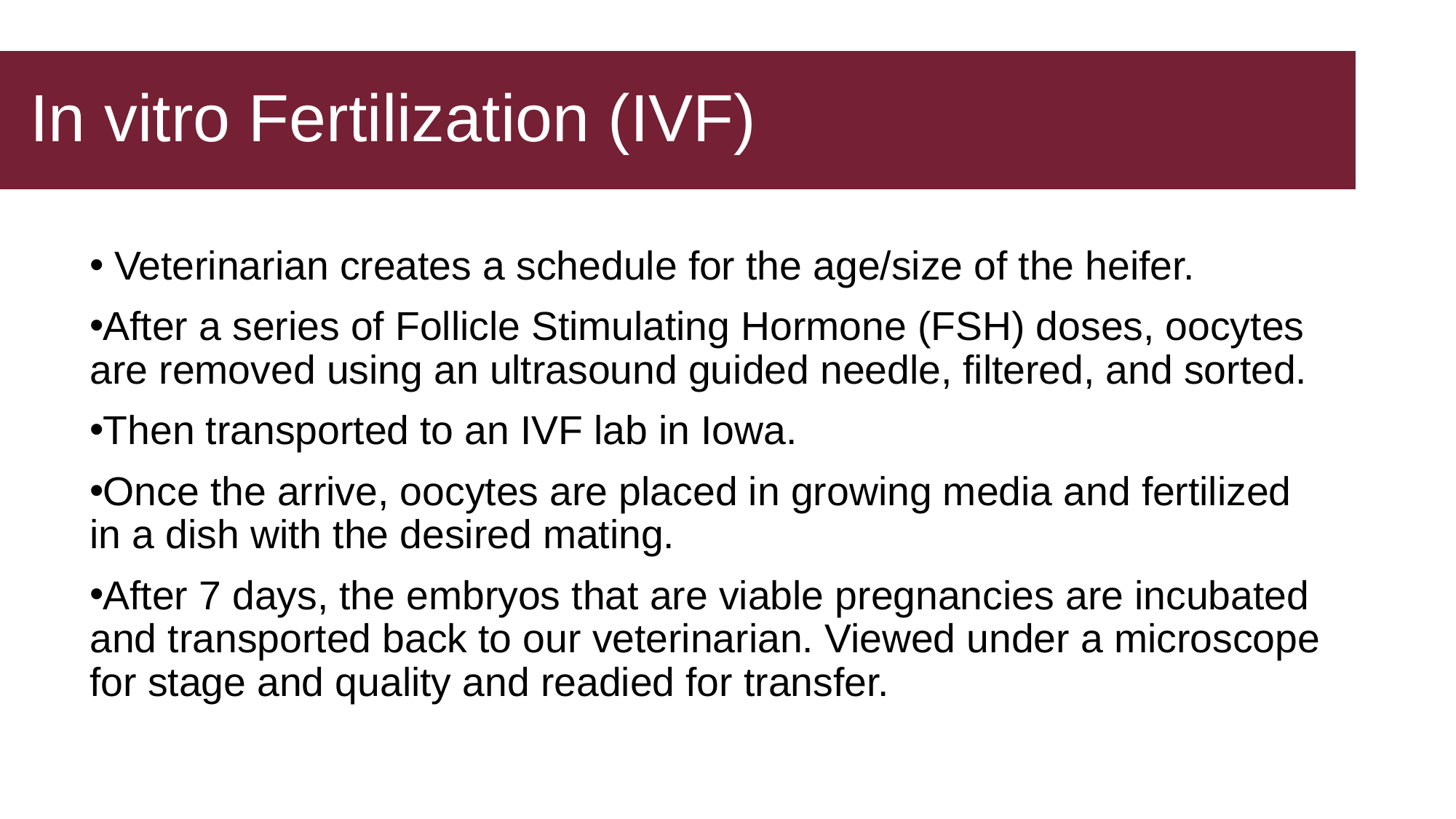

# In vitro Fertilization (IVF)

 Veterinarian creates a schedule for the age/size of the heifer.
After a series of Follicle Stimulating Hormone (FSH) doses, oocytes are removed using an ultrasound guided needle, filtered, and sorted.
Then transported to an IVF lab in Iowa.
Once the arrive, oocytes are placed in growing media and fertilized in a dish with the desired mating.
After 7 days, the embryos that are viable pregnancies are incubated and transported back to our veterinarian. Viewed under a microscope for stage and quality and readied for transfer.